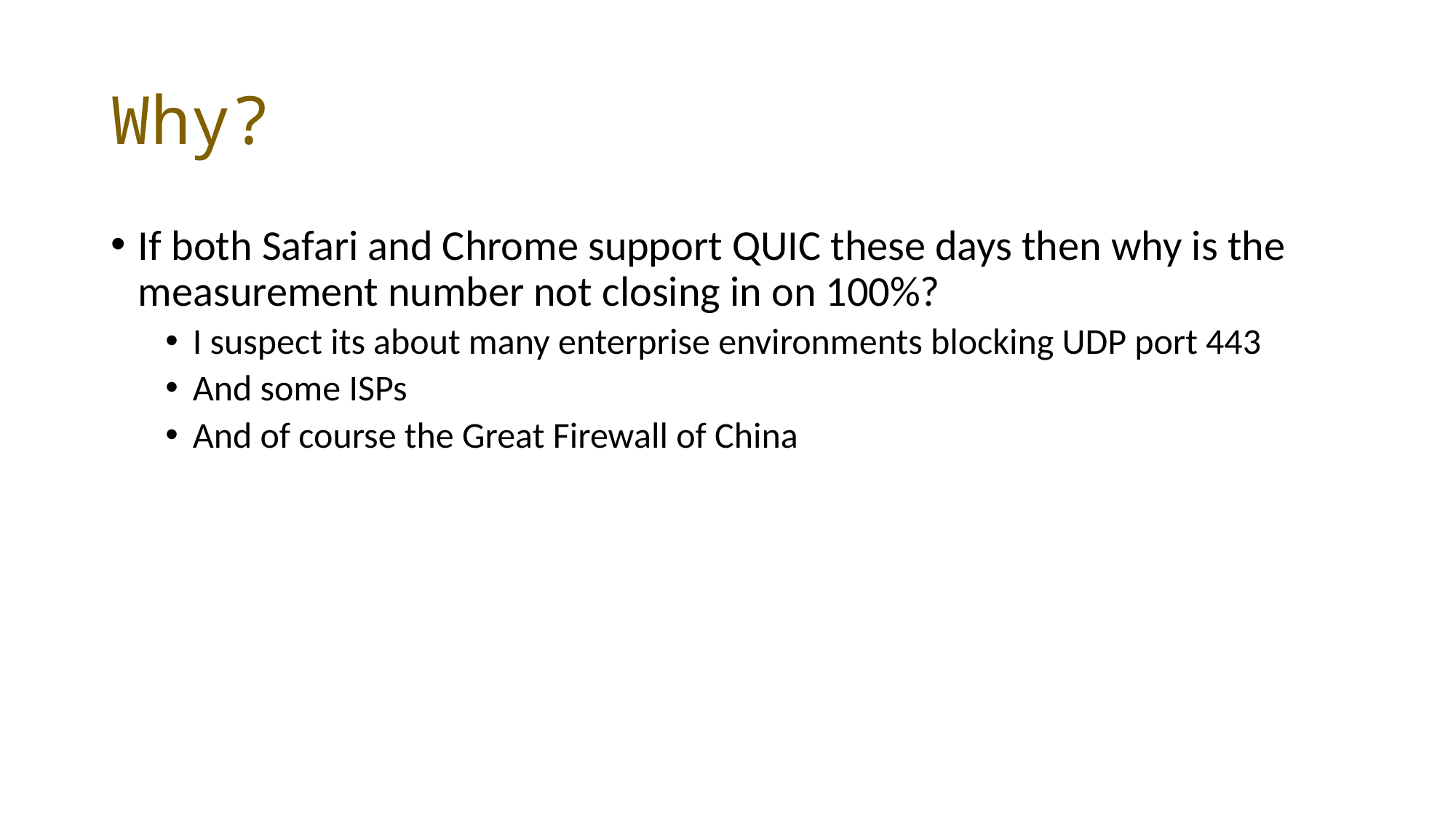

# Why?
If both Safari and Chrome support QUIC these days then why is the measurement number not closing in on 100%?
I suspect its about many enterprise environments blocking UDP port 443
And some ISPs
And of course the Great Firewall of China